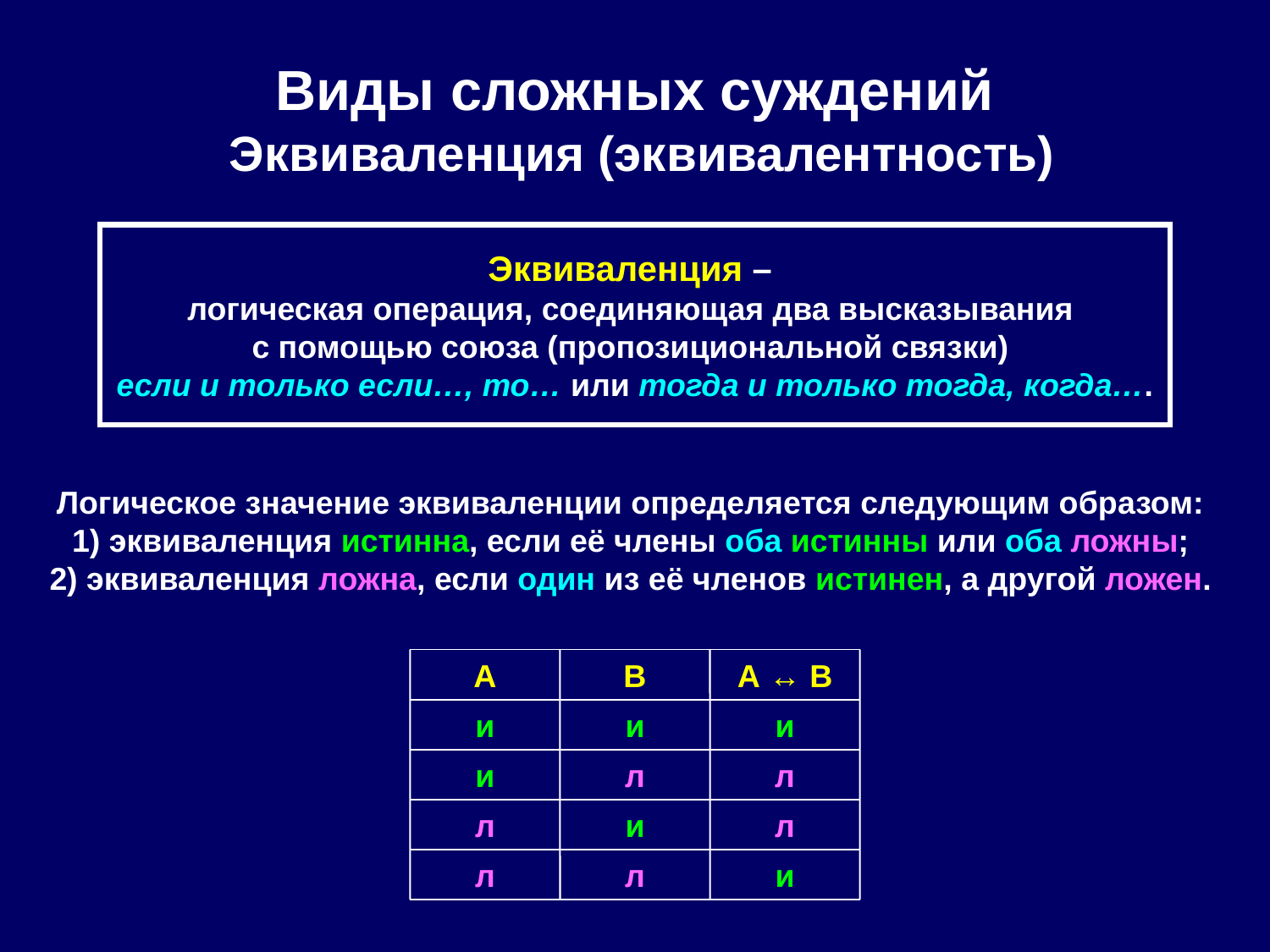

# Виды сложных суждений Эквиваленция (эквивалентность)
Эквиваленция –
логическая операция, соединяющая два высказывания
с помощью союза (пропозициональной связки)
если и только если…, то… или тогда и только тогда, когда….
Логическое значение эквиваленции определяется следующим образом:
1) эквиваленция истинна, если её члены оба истинны или оба ложны;
2) эквиваленция ложна, если один из её членов истинен, а другой ложен.
A

B

A ↔ B

и
и
и
и
л
л
л
и
л
л
л
и